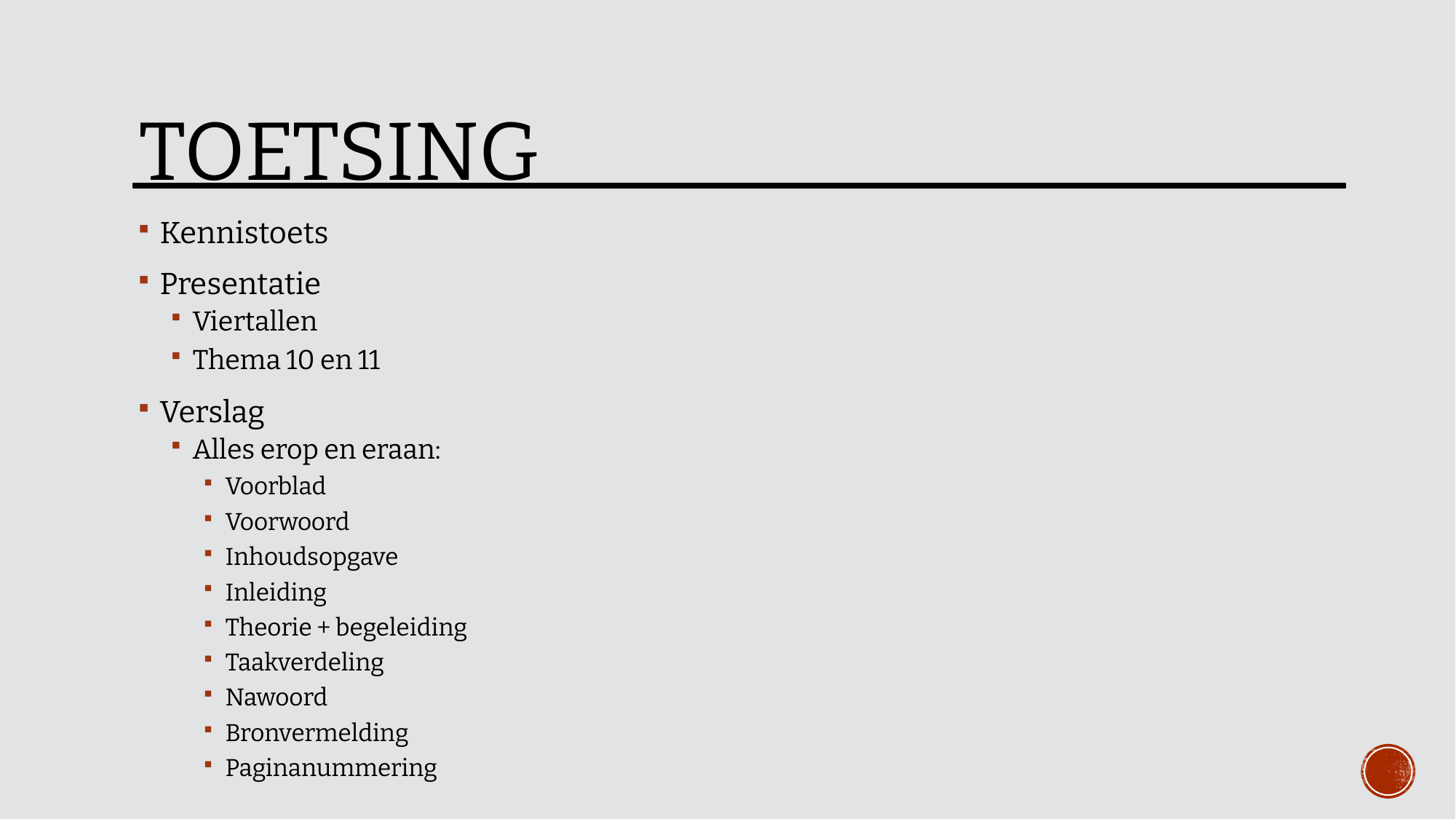

# Toetsing

Kennistoets
Presentatie
Viertallen
Thema 10 en 11
Verslag
Alles erop en eraan:
Voorblad
Voorwoord
Inhoudsopgave
Inleiding
Theorie + begeleiding
Taakverdeling
Nawoord
Bronvermelding
Paginanummering